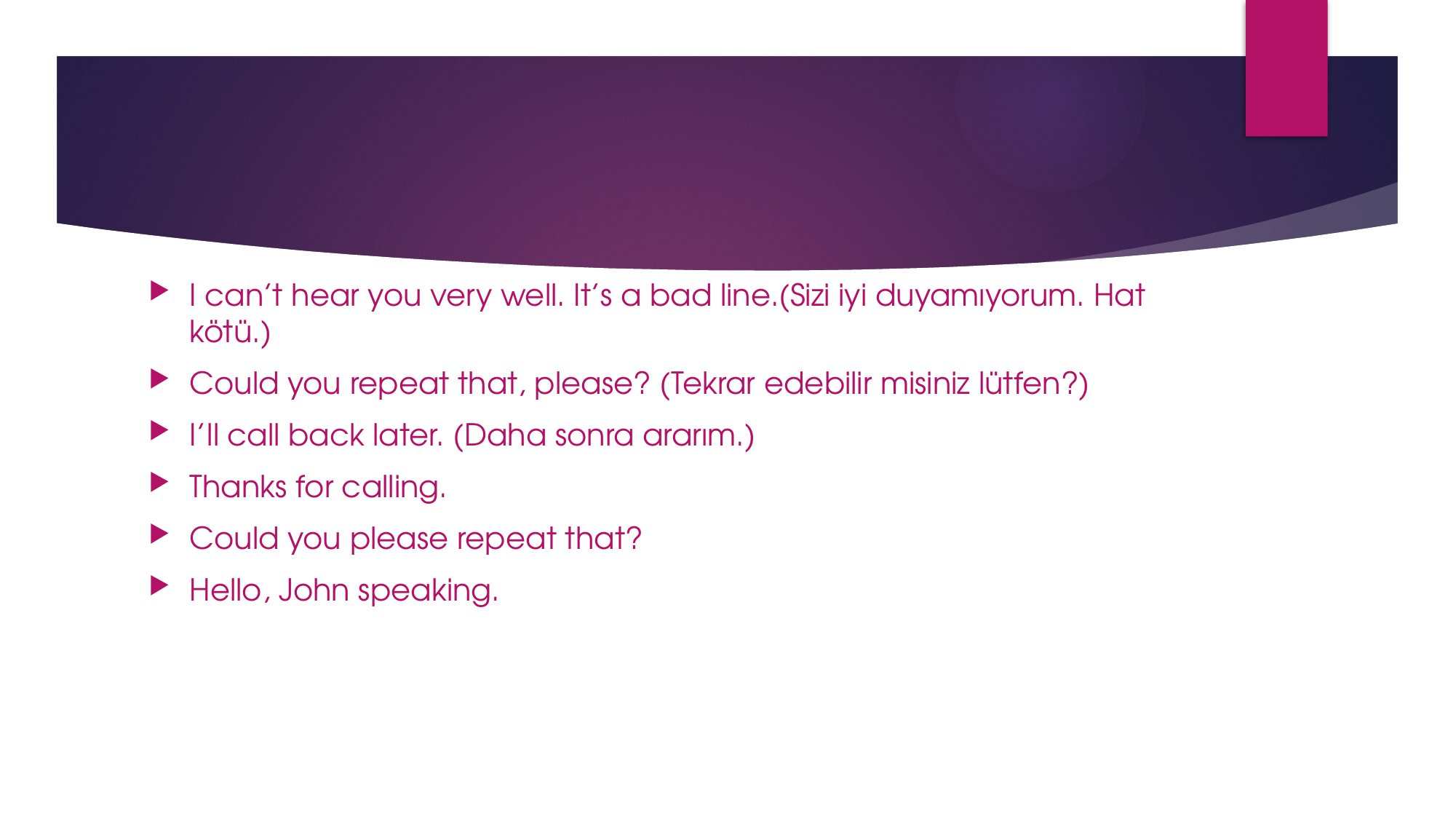

#
I can’t hear you very well. It’s a bad line.(Sizi iyi duyamıyorum. Hat kötü.)
Could you repeat that, please? (Tekrar edebilir misiniz lütfen?)
I’ll call back later. (Daha sonra ararım.)
Thanks for calling.
Could you please repeat that?
Hello, John speaking.